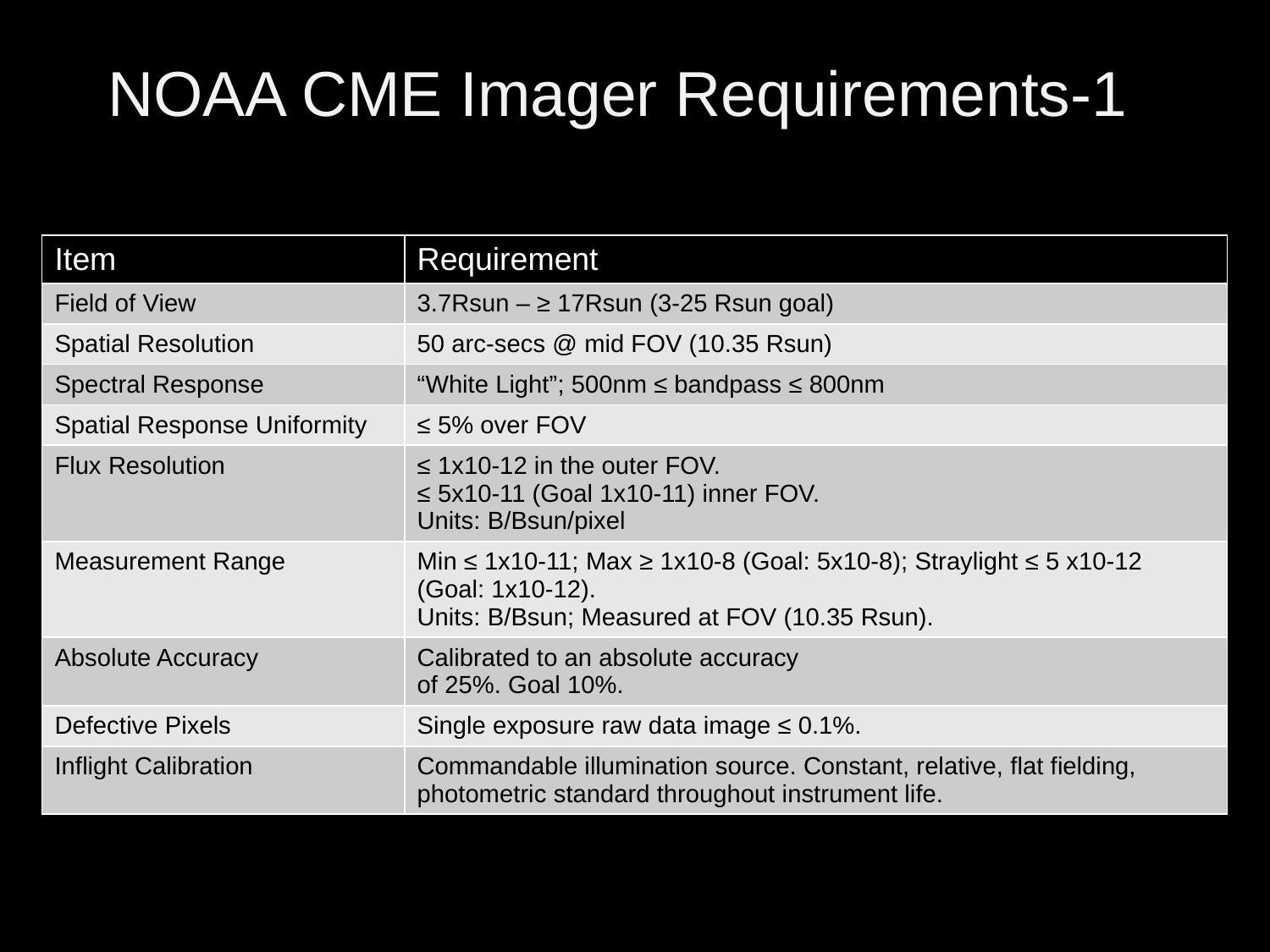

# NOAA CME Imager Requirements-1
| Item | Requirement |
| --- | --- |
| Field of View | 3.7Rsun – ≥ 17Rsun (3-25 Rsun goal) |
| Spatial Resolution | 50 arc-secs @ mid FOV (10.35 Rsun) |
| Spectral Response | “White Light”; 500nm ≤ bandpass ≤ 800nm |
| Spatial Response Uniformity | ≤ 5% over FOV |
| Flux Resolution | ≤ 1x10-12 in the outer FOV. ≤ 5x10-11 (Goal 1x10-11) inner FOV. Units: B/Bsun/pixel |
| Measurement Range | Min ≤ 1x10-11; Max ≥ 1x10-8 (Goal: 5x10-8); Straylight ≤ 5 x10-12 (Goal: 1x10-12). Units: B/Bsun; Measured at FOV (10.35 Rsun). |
| Absolute Accuracy | Calibrated to an absolute accuracy of 25%. Goal 10%. |
| Defective Pixels | Single exposure raw data image ≤ 0.1%. |
| Inflight Calibration | Commandable illumination source. Constant, relative, flat fielding, photometric standard throughout instrument life. |